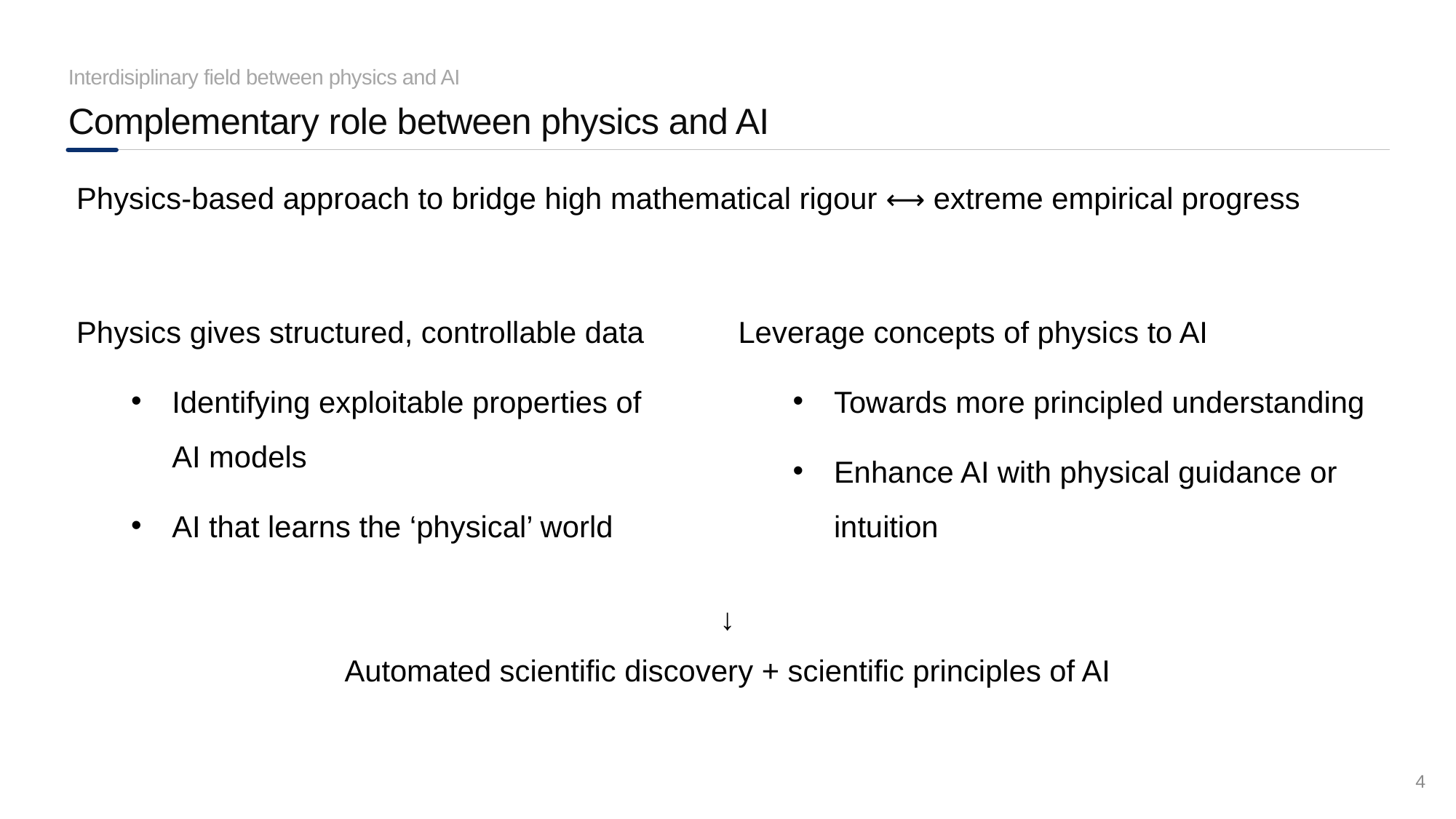

Interdisiplinary field between physics and AI
Complementary role between physics and AI
Physics-based approach to bridge high mathematical rigour ⟷ extreme empirical progress
Physics gives structured, controllable data
Identifying exploitable properties of AI models
AI that learns the ‘physical’ world
Leverage concepts of physics to AI
Towards more principled understanding
Enhance AI with physical guidance or intuition
↓
Automated scientific discovery + scientific principles of AI
4